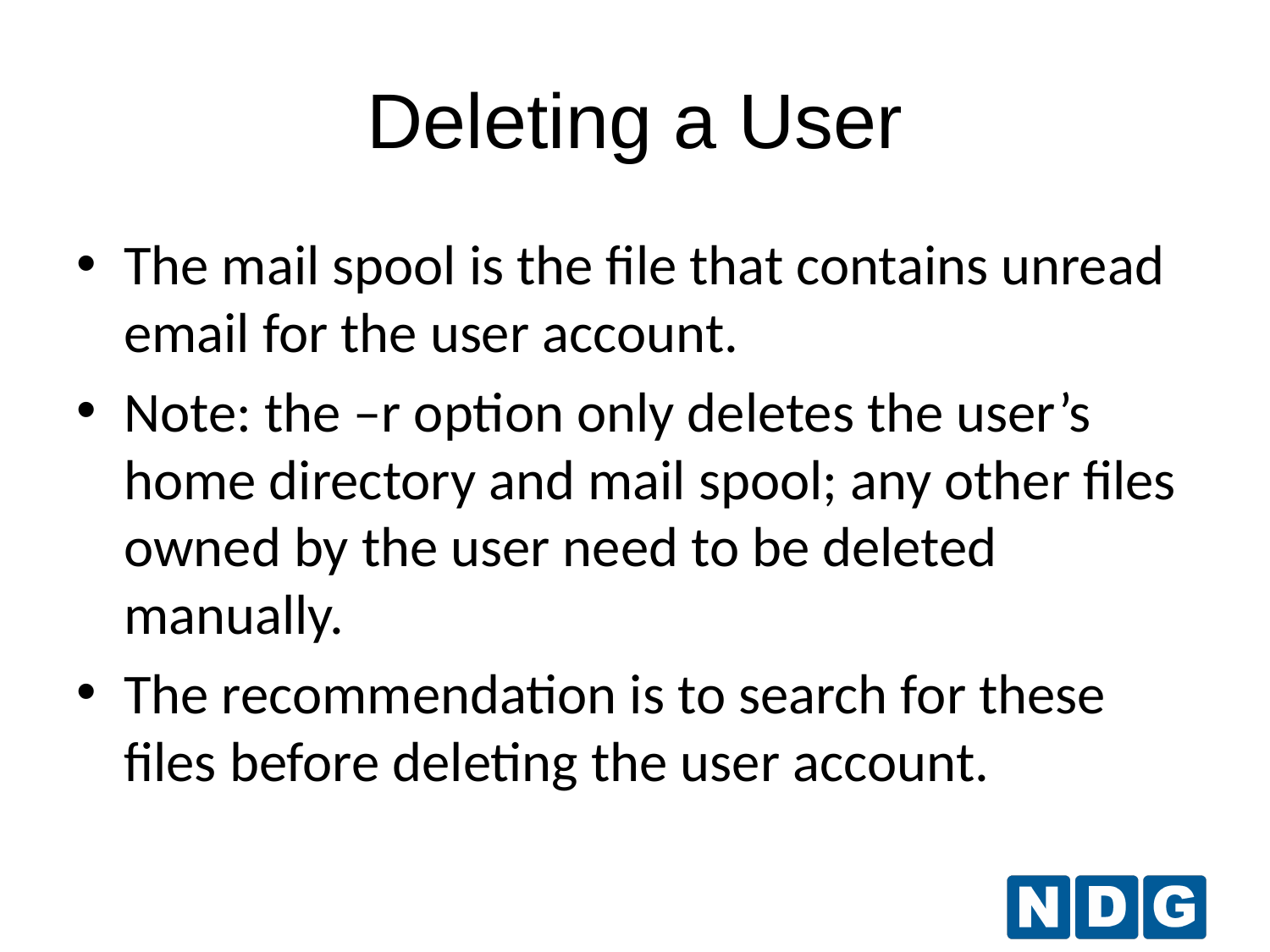

Deleting a User
The mail spool is the file that contains unread email for the user account.
Note: the –r option only deletes the user’s home directory and mail spool; any other files owned by the user need to be deleted manually.
The recommendation is to search for these files before deleting the user account.